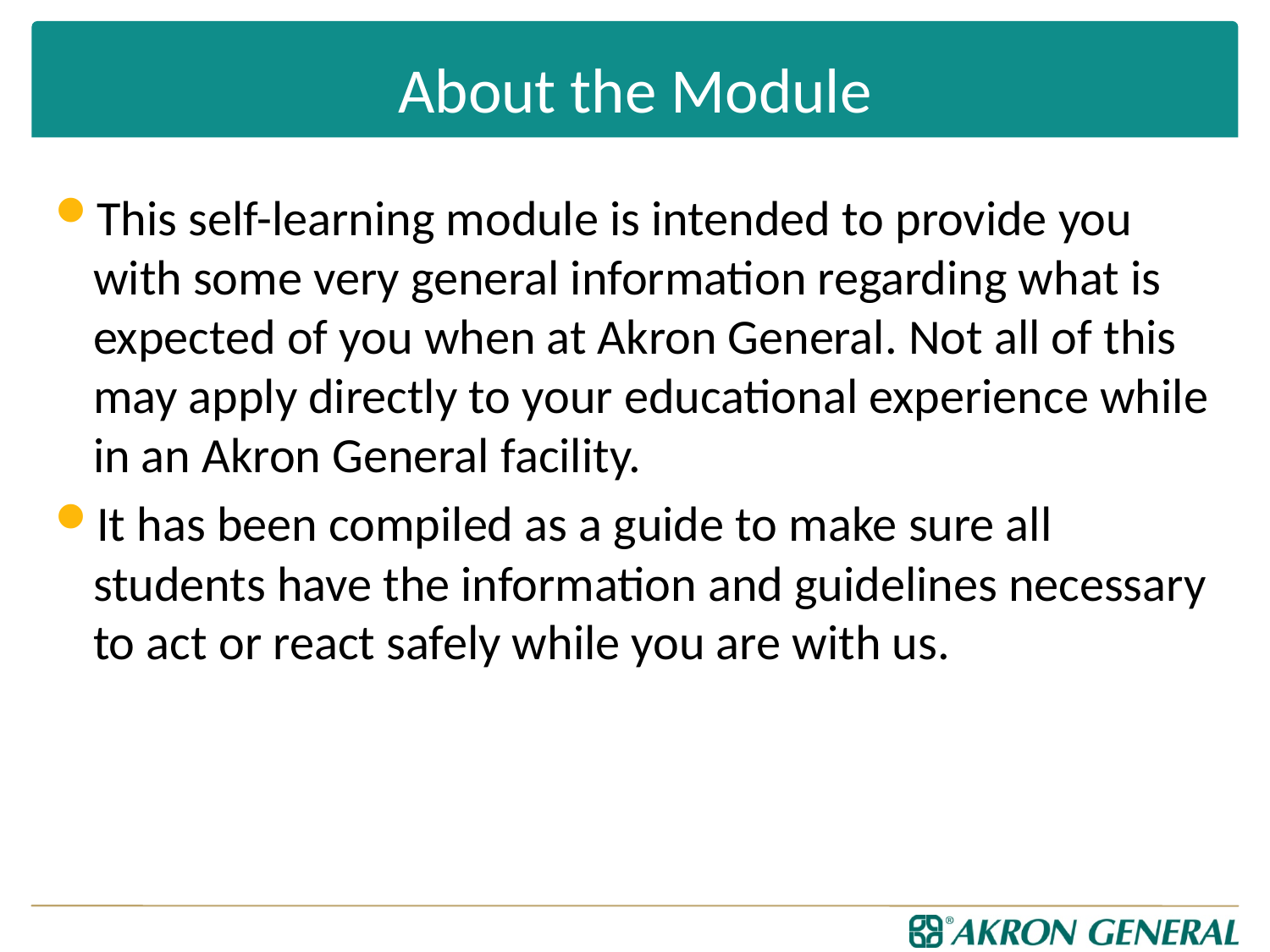

# About the Module
This self-learning module is intended to provide you with some very general information regarding what is  expected of you when at Akron General. Not all of this may apply directly to your educational experience while in an Akron General facility.
It has been compiled as a guide to make sure all students have the information and guidelines necessary to act or react safely while you are with us.